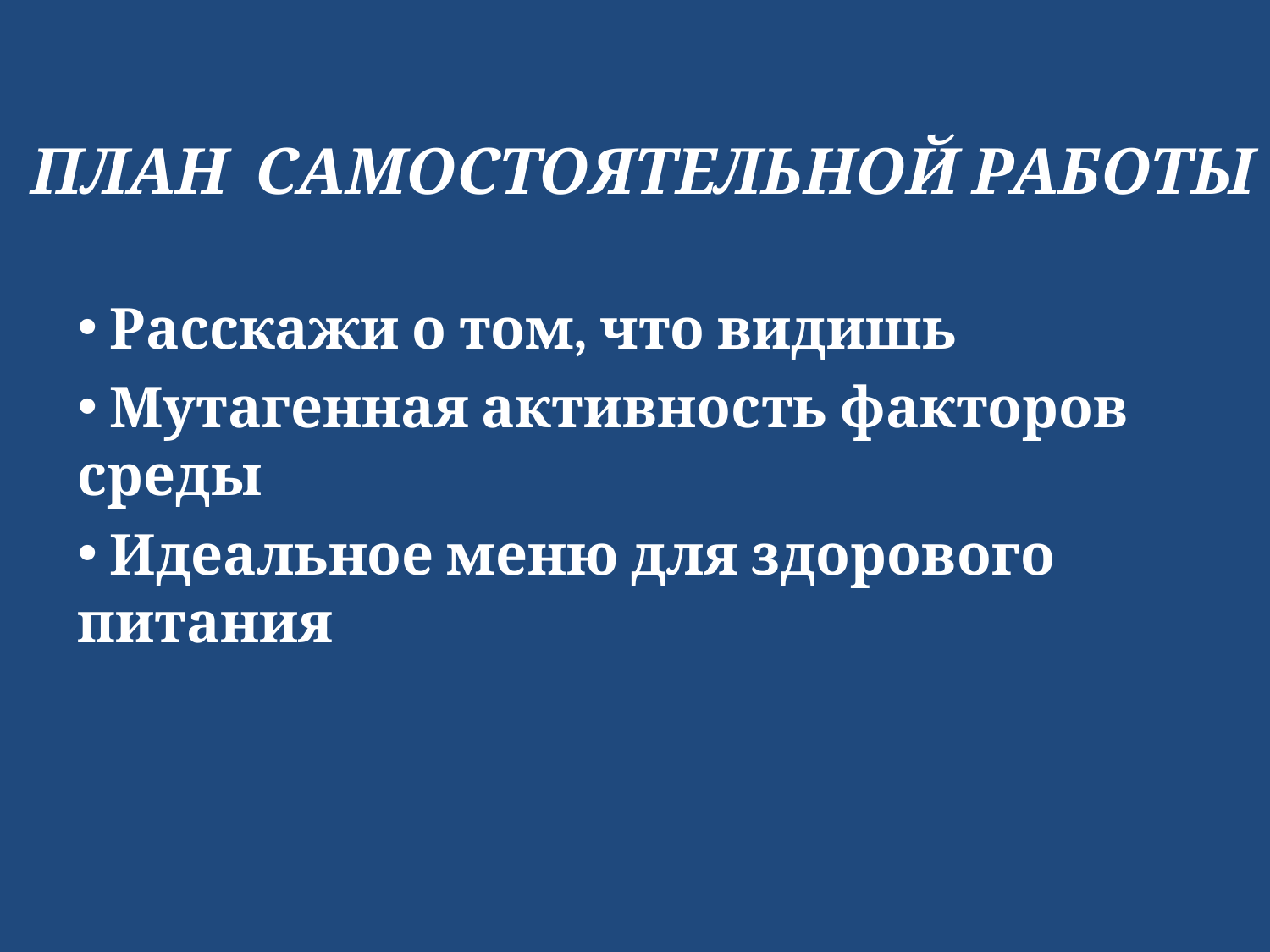

# ПЛАН  самостоятельной работы
 Расскажи о том, что видишь
 Мутагенная активность факторов среды
 Идеальное меню для здорового питания